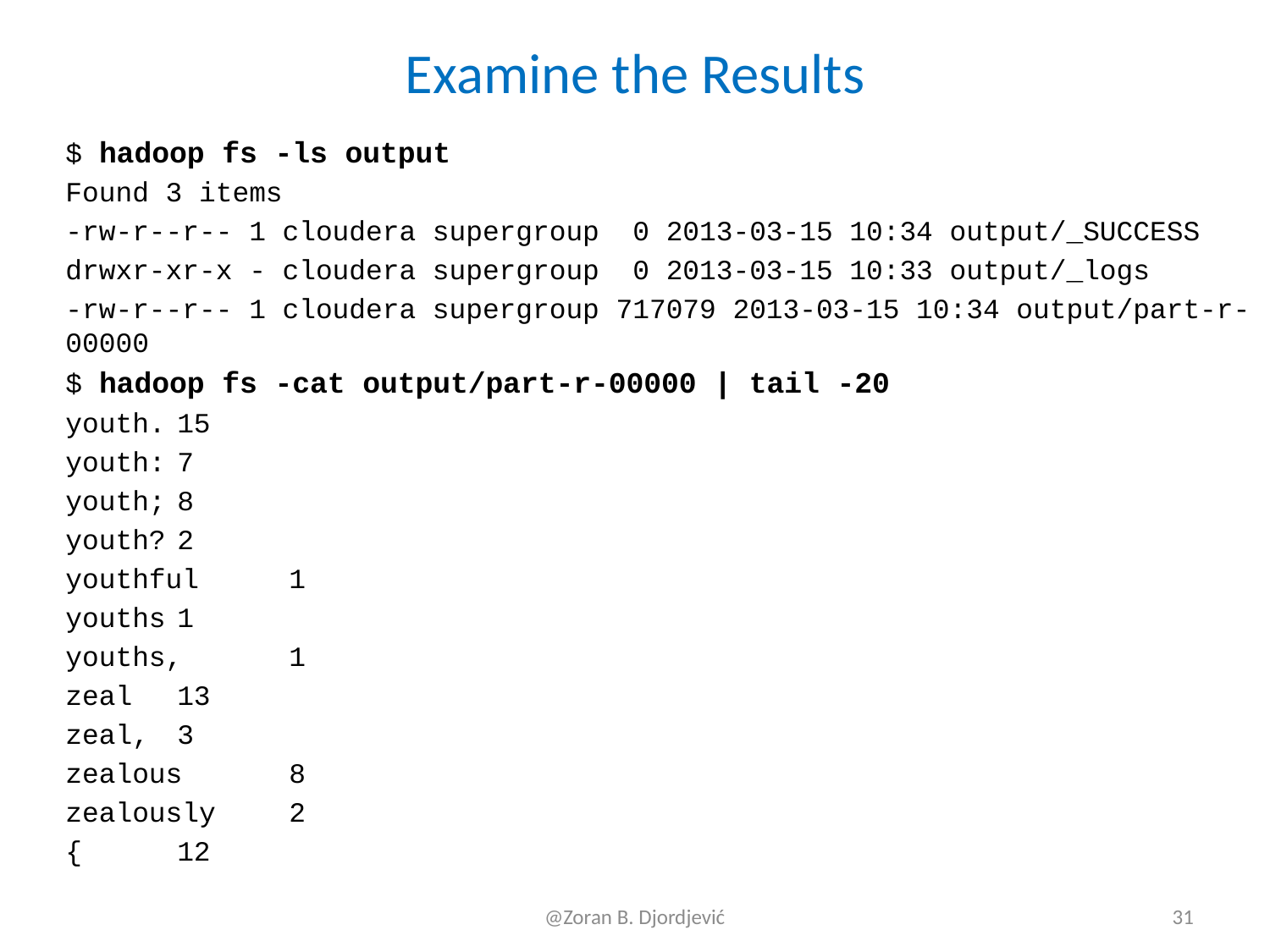

# Examine the Results
$ hadoop fs -ls output
Found 3 items
-rw-r--r-- 1 cloudera supergroup  0 2013-03-15 10:34 output/_SUCCESS
drwxr-xr-x - cloudera supergroup  0 2013-03-15 10:33 output/_logs
-rw-r--r-- 1 cloudera supergroup 717079 2013-03-15 10:34 output/part-r-00000
$ hadoop fs -cat output/part-r-00000 | tail -20
youth.	15
youth:	7
youth;	8
youth?	2
youthful	1
youths	1
youths,	1
zeal	13
zeal,	3
zealous	8
zealously	2
{	12

@Zoran B. Djordjević
31